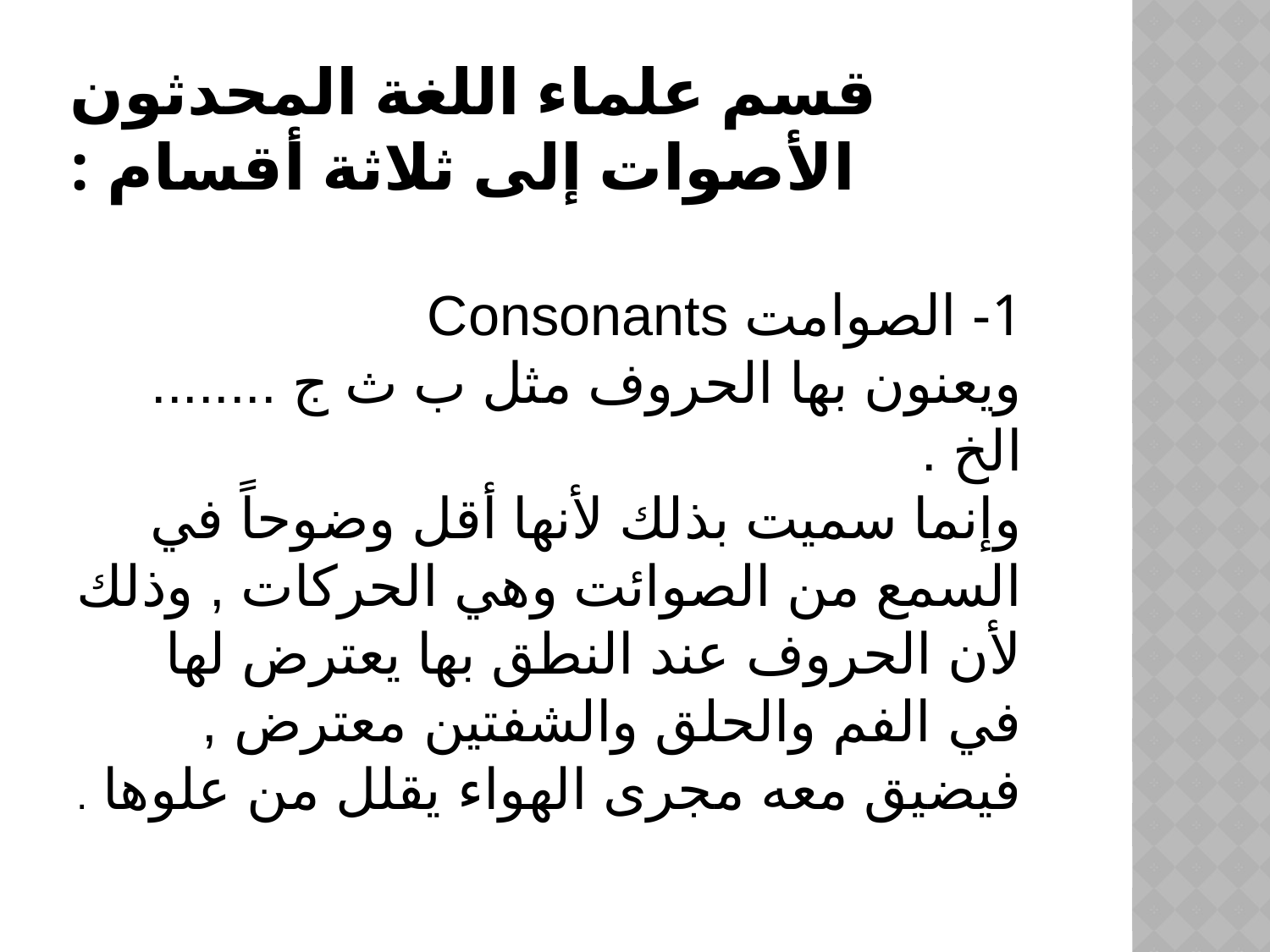

# قسم علماء اللغة المحدثون الأصوات إلى ثلاثة أقسام :
1- الصوامت Consonants
ويعنون بها الحروف مثل ب ث ج ........ الخ .
وإنما سميت بذلك لأنها أقل وضوحاً في السمع من الصوائت وهي الحركات , وذلك لأن الحروف عند النطق بها يعترض لها في الفم والحلق والشفتين معترض , فيضيق معه مجرى الهواء يقلل من علوها .